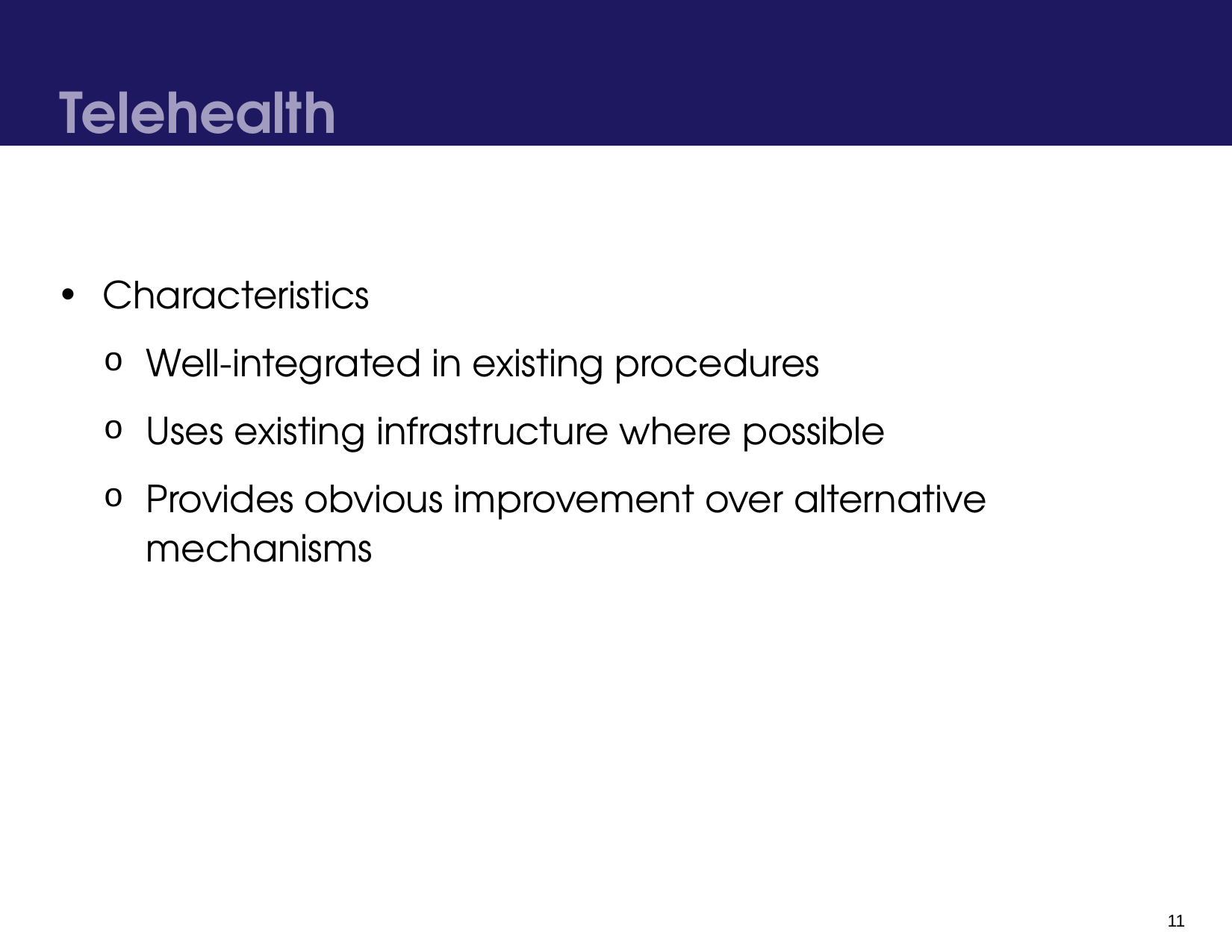

# Telehealth
Characteristics
Well-integrated in existing procedures
Uses existing infrastructure where possible
Provides obvious improvement over alternative mechanisms

11